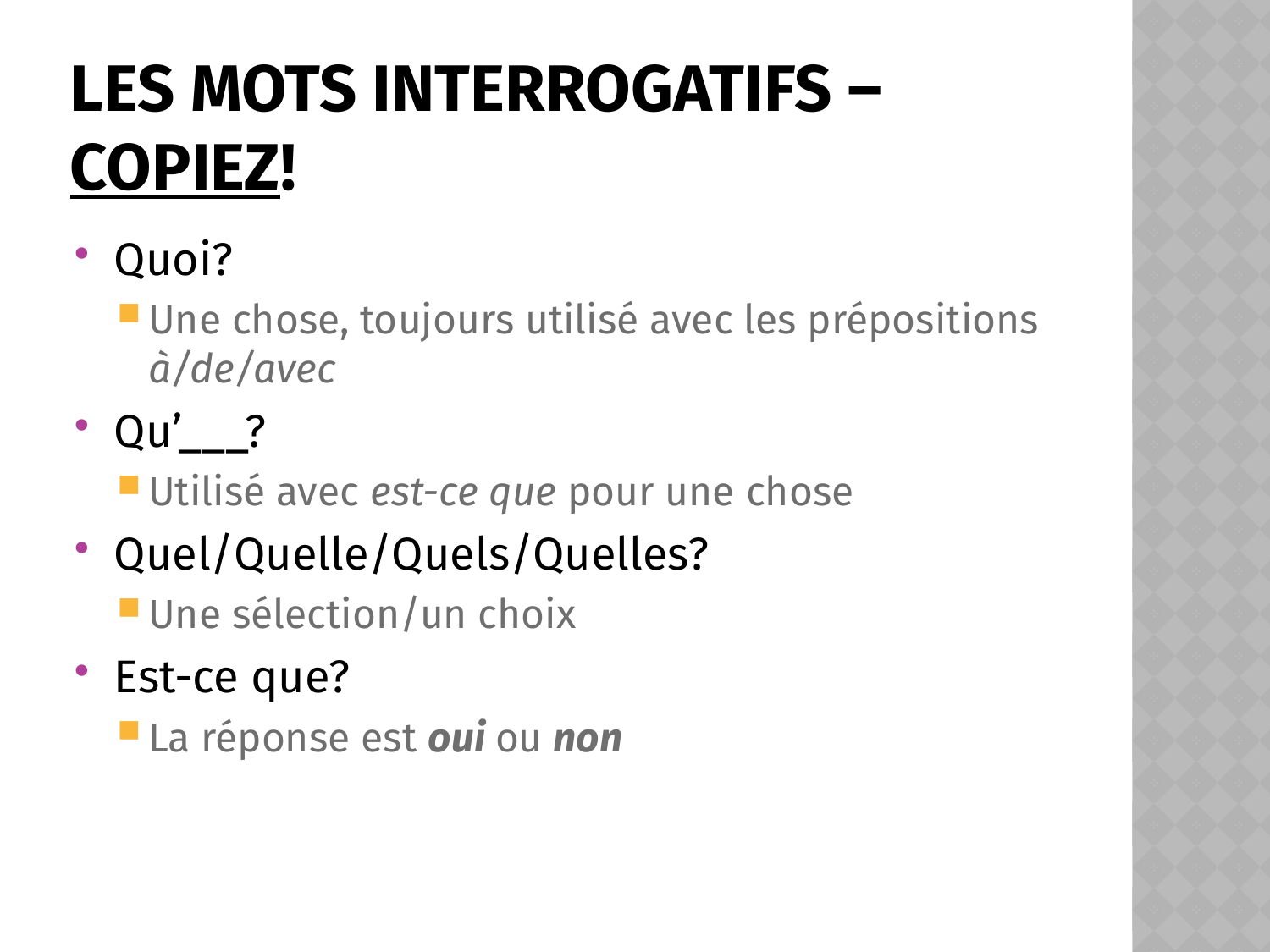

# Les mots interrogatifs – copiez!
Quoi?
Une chose, toujours utilisé avec les prépositions à/de/avec
Qu’___?
Utilisé avec est-ce que pour une chose
Quel/Quelle/Quels/Quelles?
Une sélection/un choix
Est-ce que?
La réponse est oui ou non